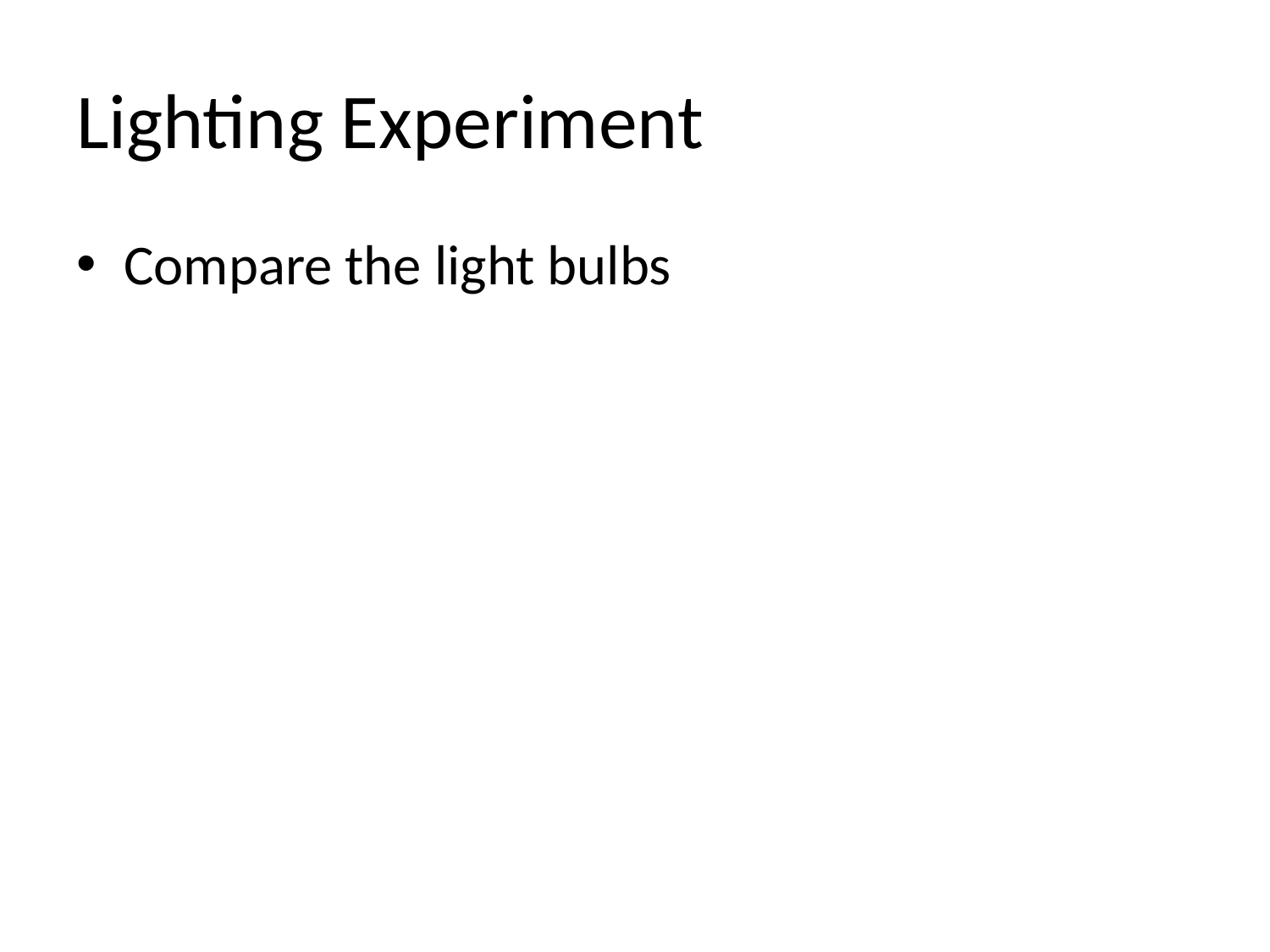

# Lighting Experiment
Compare the light bulbs